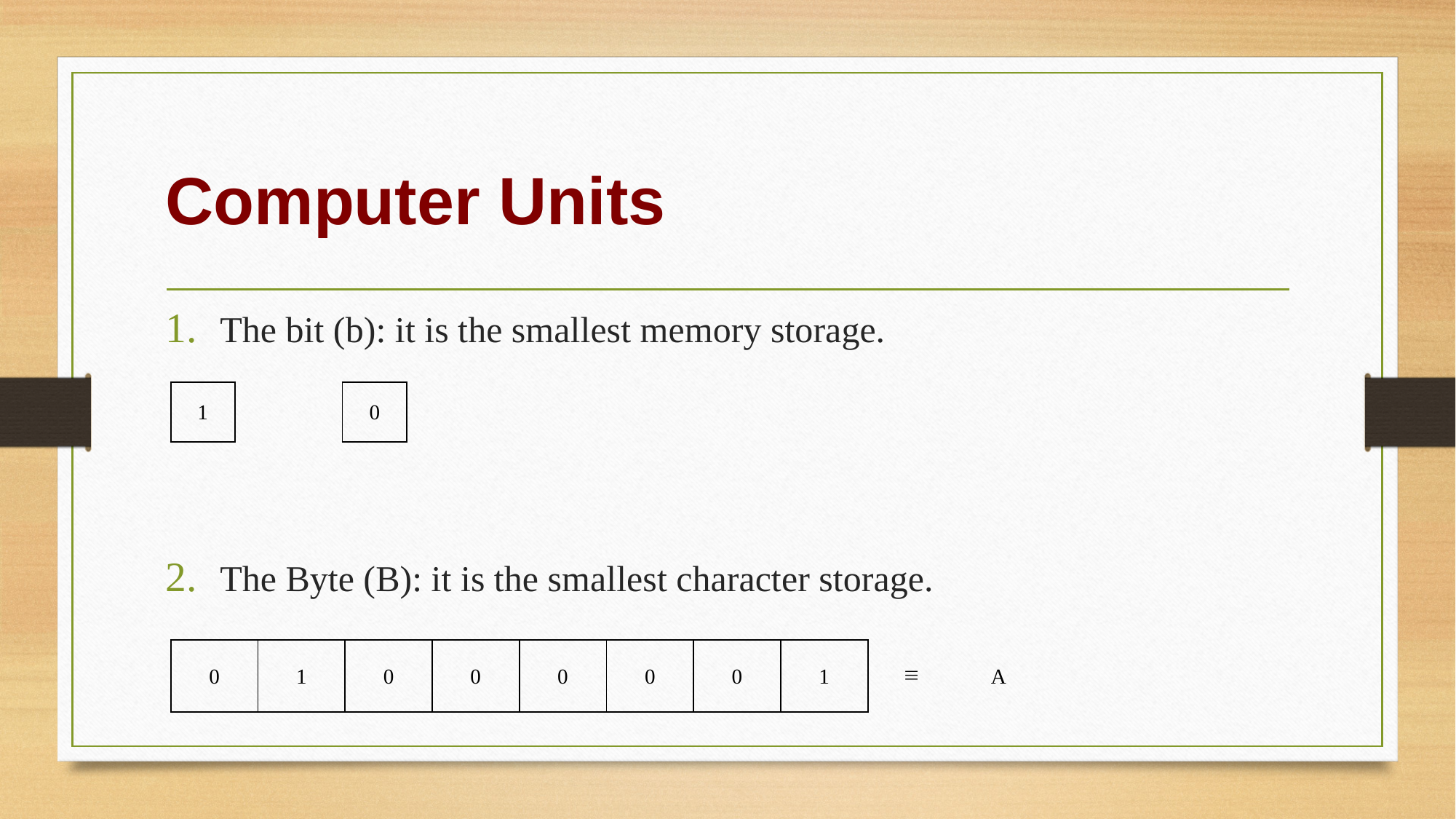

# Computer Units
The bit (b): it is the smallest memory storage.

The Byte (B): it is the smallest character storage.

| 1 |  | 0 |
| --- | --- | --- |
| 0 | 1 | 0 | 0 | 0 | 0 | 0 | 1 | ≡ | A |
| --- | --- | --- | --- | --- | --- | --- | --- | --- | --- |